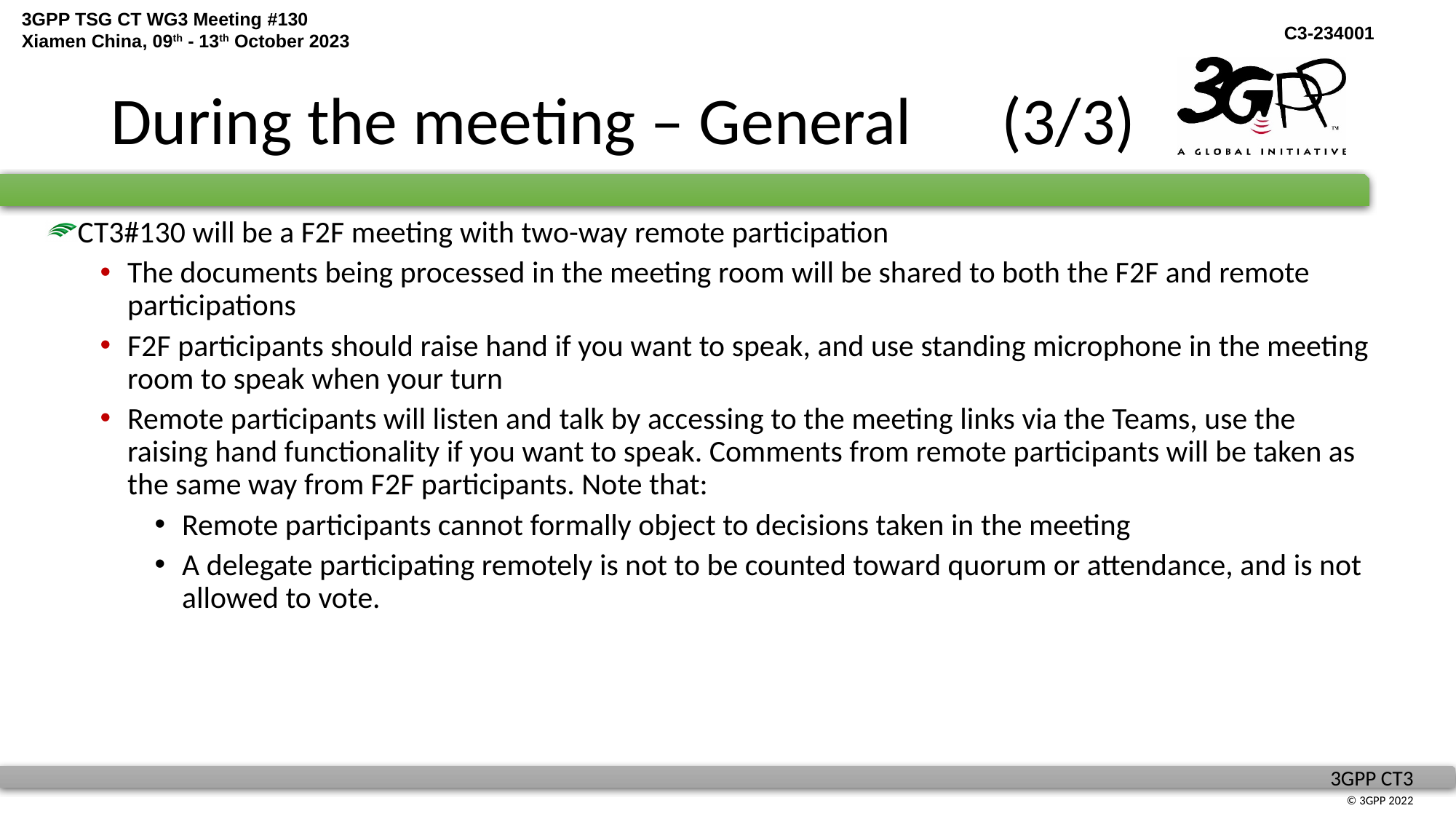

# During the meeting – General      (3/3)
CT3#130 will be a F2F meeting with two-way remote participation
The documents being processed in the meeting room will be shared to both the F2F and remote participations
F2F participants should raise hand if you want to speak, and use standing microphone in the meeting room to speak when your turn
Remote participants will listen and talk by accessing to the meeting links via the Teams, use the raising hand functionality if you want to speak. Comments from remote participants will be taken as the same way from F2F participants. Note that:
Remote participants cannot formally object to decisions taken in the meeting
A delegate participating remotely is not to be counted toward quorum or attendance, and is not allowed to vote.